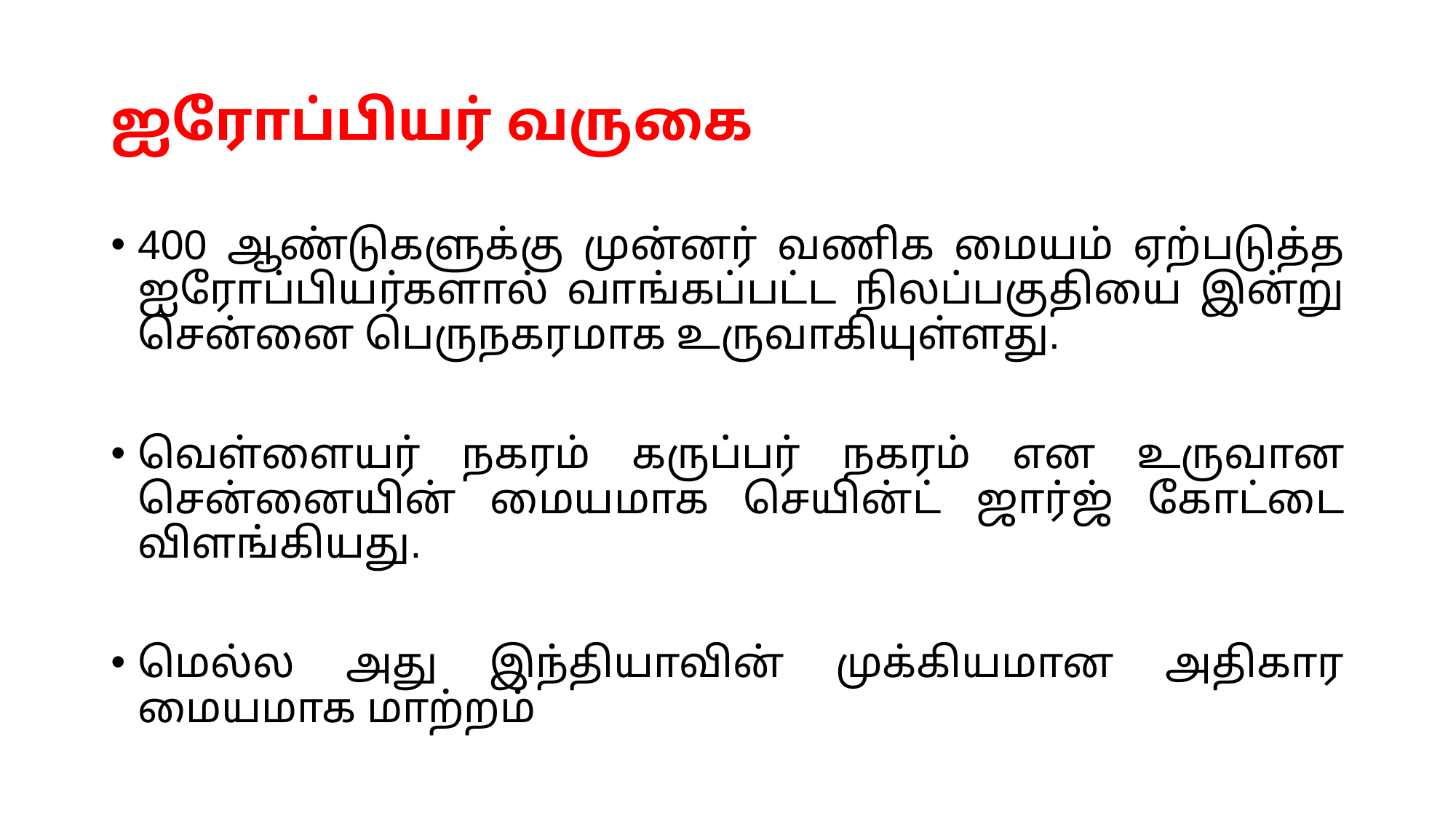

# ஐரோப்பியர் வருகை
400 ஆண்டுகளுக்கு முன்னர் வணிக மையம் ஏற்படுத்த ஐரோப்பியர்களால் வாங்கப்பட்ட நிலப்பகுதியை இன்று சென்னை பெருநகரமாக உருவாகியுள்ளது.

வெள்ளையர் நகரம் கருப்பர் நகரம் என உருவான சென்னையின் மையமாக செயின்ட் ஜார்ஜ் கோட்டை விளங்கியது.

மெல்ல அது இந்தியாவின் முக்கியமான அதிகார மையமாக மாற்றம்